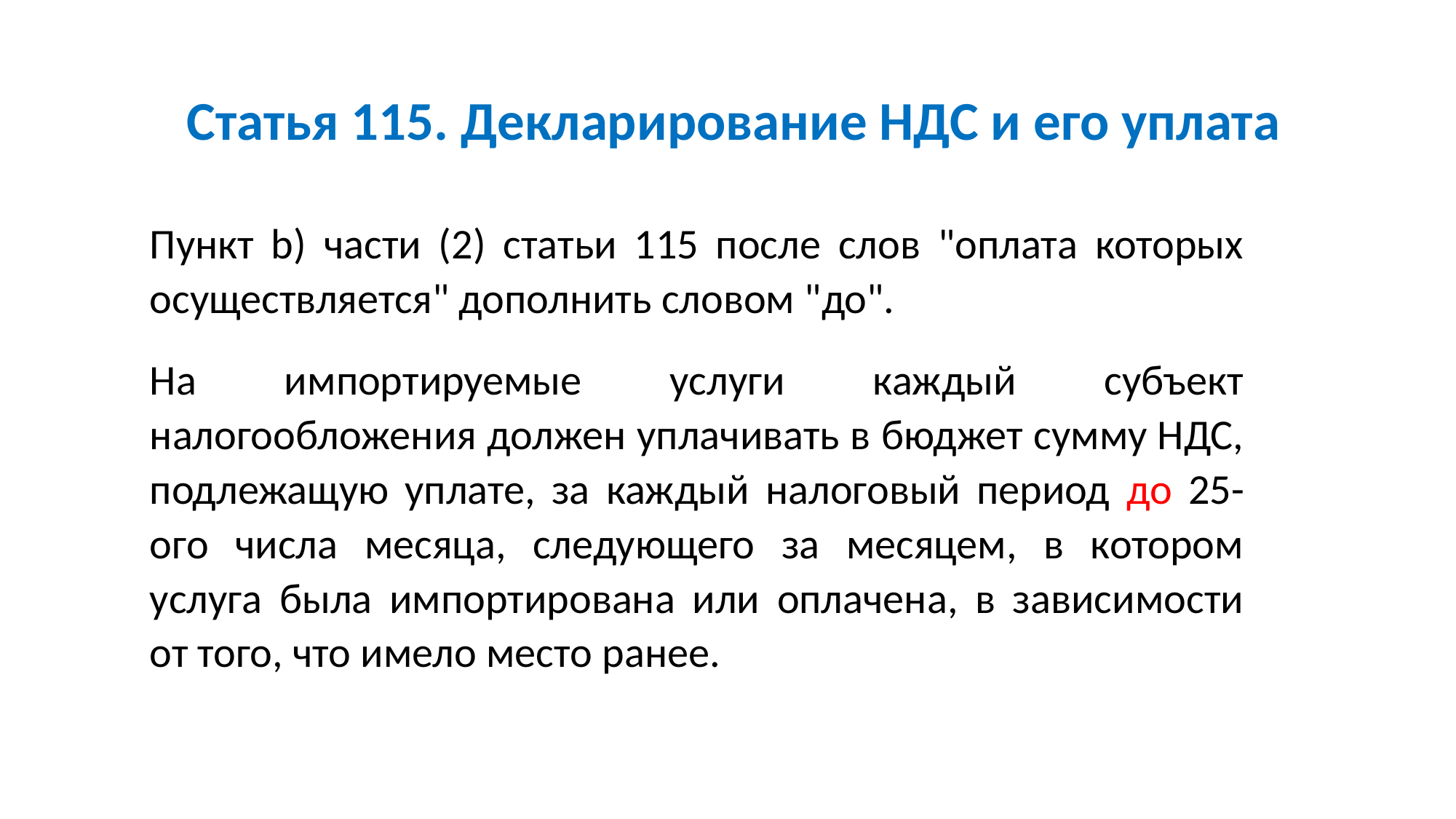

# Статья 115. Декларирование НДС и его уплата
Пункт b) части (2) статьи 115 после слов "оплата которых осуществляется" дополнить словом "до".
На импортируемые услуги каждый субъект налогообложения должен уплачивать в бюджет сумму НДС, подлежащую уплате, за каждый налоговый период до 25-ого числа месяца, следующего за месяцем, в котором услуга была импортирована или оплачена, в зависимости от того, что имело место ранее.